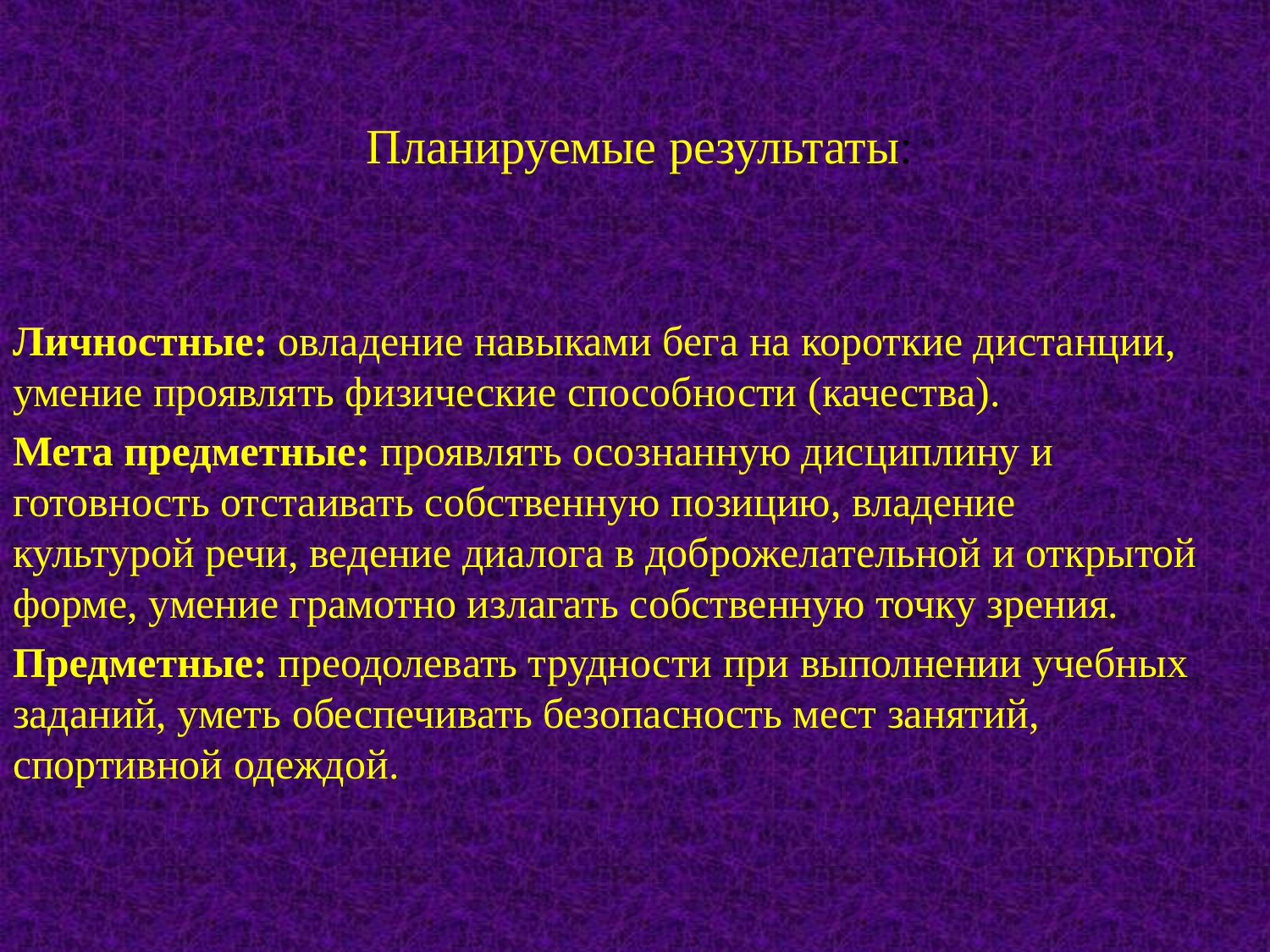

# Планируемые результаты:
Личностные: овладение навыками бега на короткие дистанции, умение проявлять физические способности (качества).
Мета предметные: проявлять осознанную дисциплину и готовность отстаивать собственную позицию, владение культурой речи, ведение диалога в доброжелательной и открытой форме, умение грамотно излагать собственную точку зрения.
Предметные: преодолевать трудности при выполнении учебных заданий, уметь обеспечивать безопасность мест занятий, спортивной одеждой.